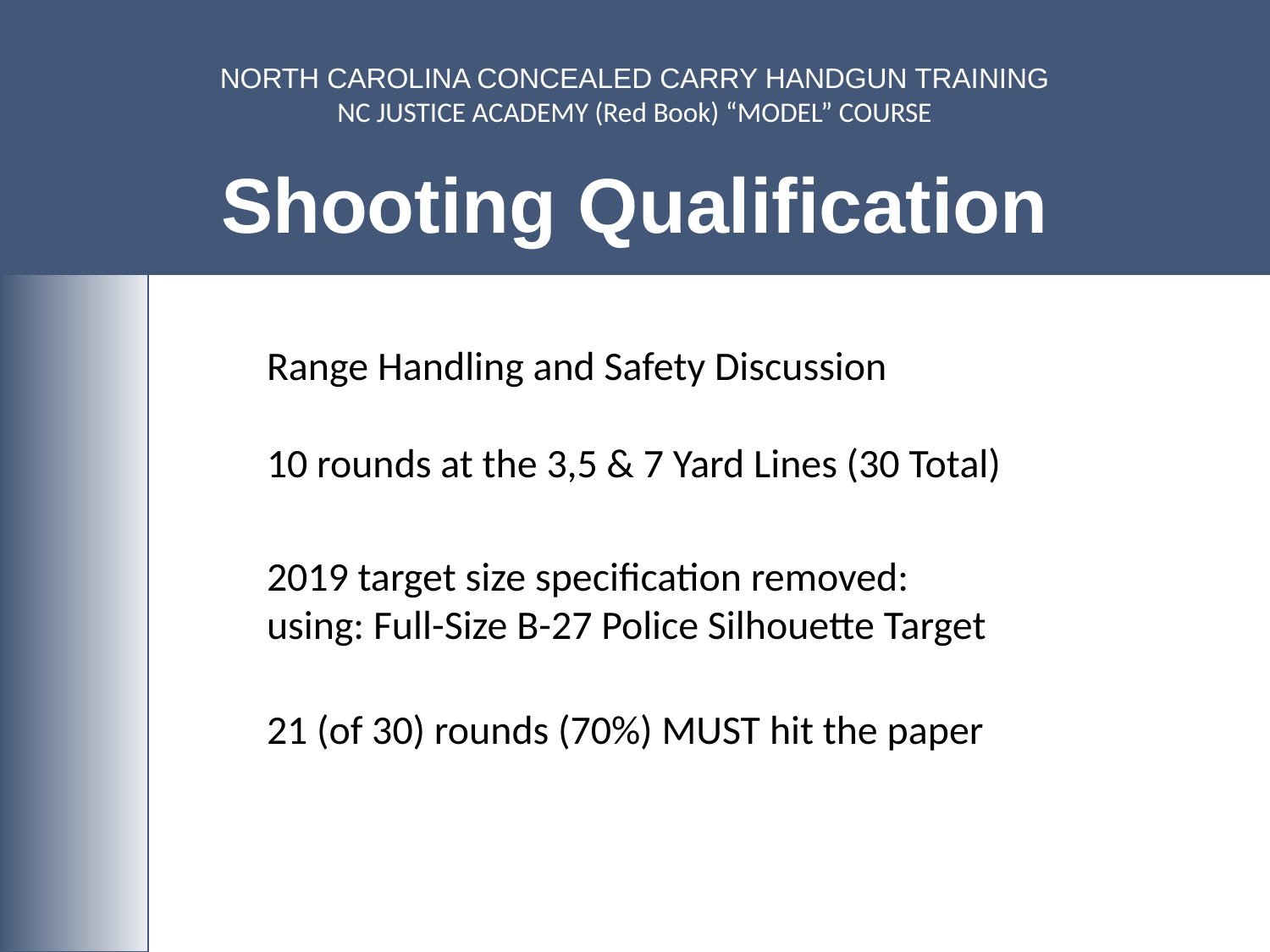

# NORTH CAROLINA CONCEALED CARRY HANDGUN TRAINING NC JUSTICE ACADEMY (Red Book) “MODEL” COURSE Shooting Qualification

Range Handling and Safety Discussion
10 rounds at the 3,5 & 7 Yard Lines (30 Total)

2019 target size specification removed:
using: Full-Size B-27 Police Silhouette Target
21 (of 30) rounds (70%) MUST hit the paper